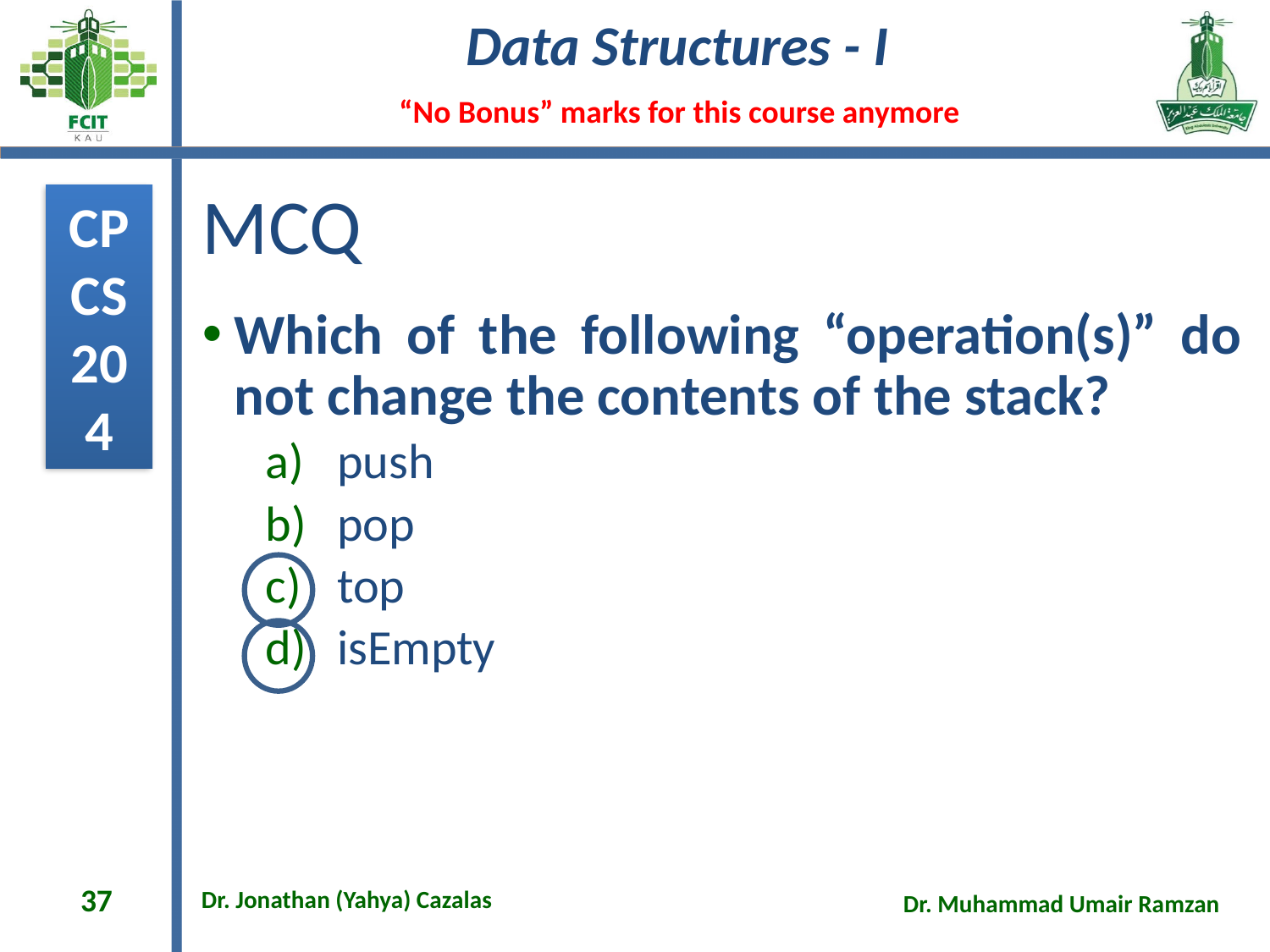

# MCQ
Which of the following “operation(s)” do not change the contents of the stack?
push
pop
top
isEmpty

37